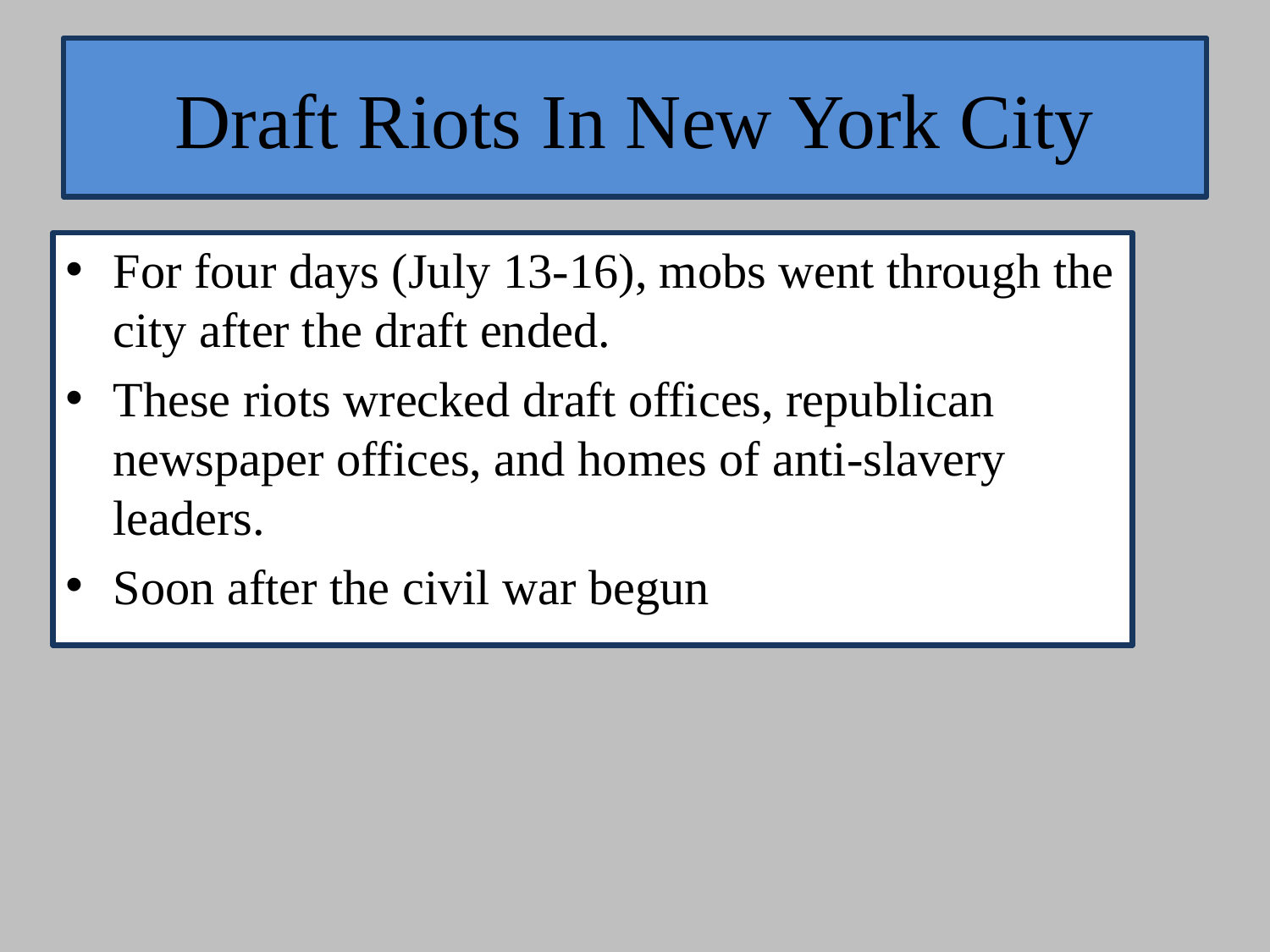

# Draft Riots In New York City
For four days (July 13-16), mobs went through the city after the draft ended.
These riots wrecked draft offices, republican newspaper offices, and homes of anti-slavery leaders.
Soon after the civil war begun